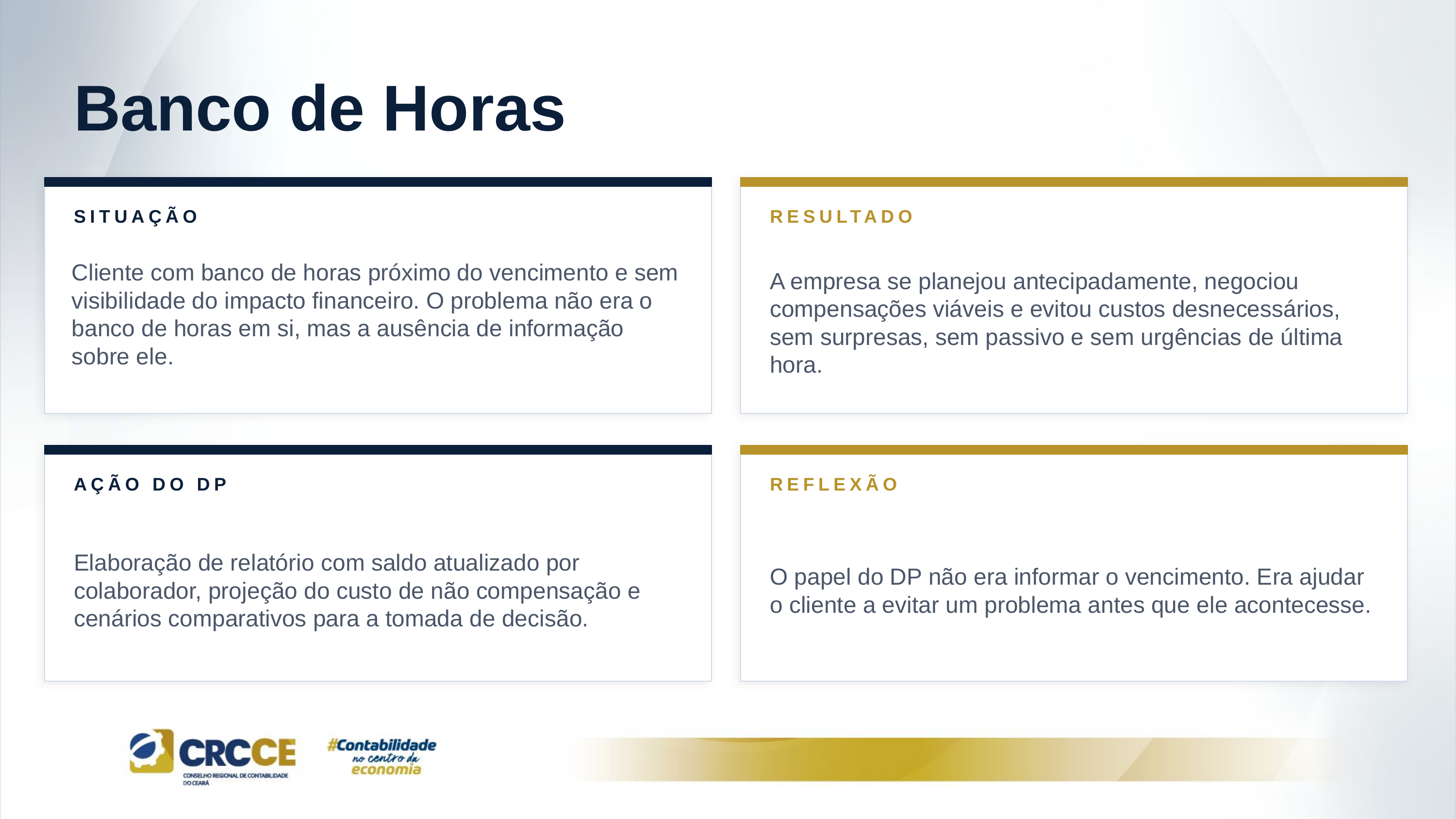

Banco de Horas

SITUAÇÃO
RESULTADO
Cliente com banco de horas próximo do vencimento e sem visibilidade do impacto financeiro. O problema não era o banco de horas em si, mas a ausência de informação sobre ele.
A empresa se planejou antecipadamente, negociou compensações viáveis e evitou custos desnecessários, sem surpresas, sem passivo e sem urgências de última hora.

AÇÃO DO DP
REFLEXÃO
Elaboração de relatório com saldo atualizado por colaborador, projeção do custo de não compensação e cenários comparativos para a tomada de decisão.
O papel do DP não era informar o vencimento. Era ajudar o cliente a evitar um problema antes que ele acontecesse.